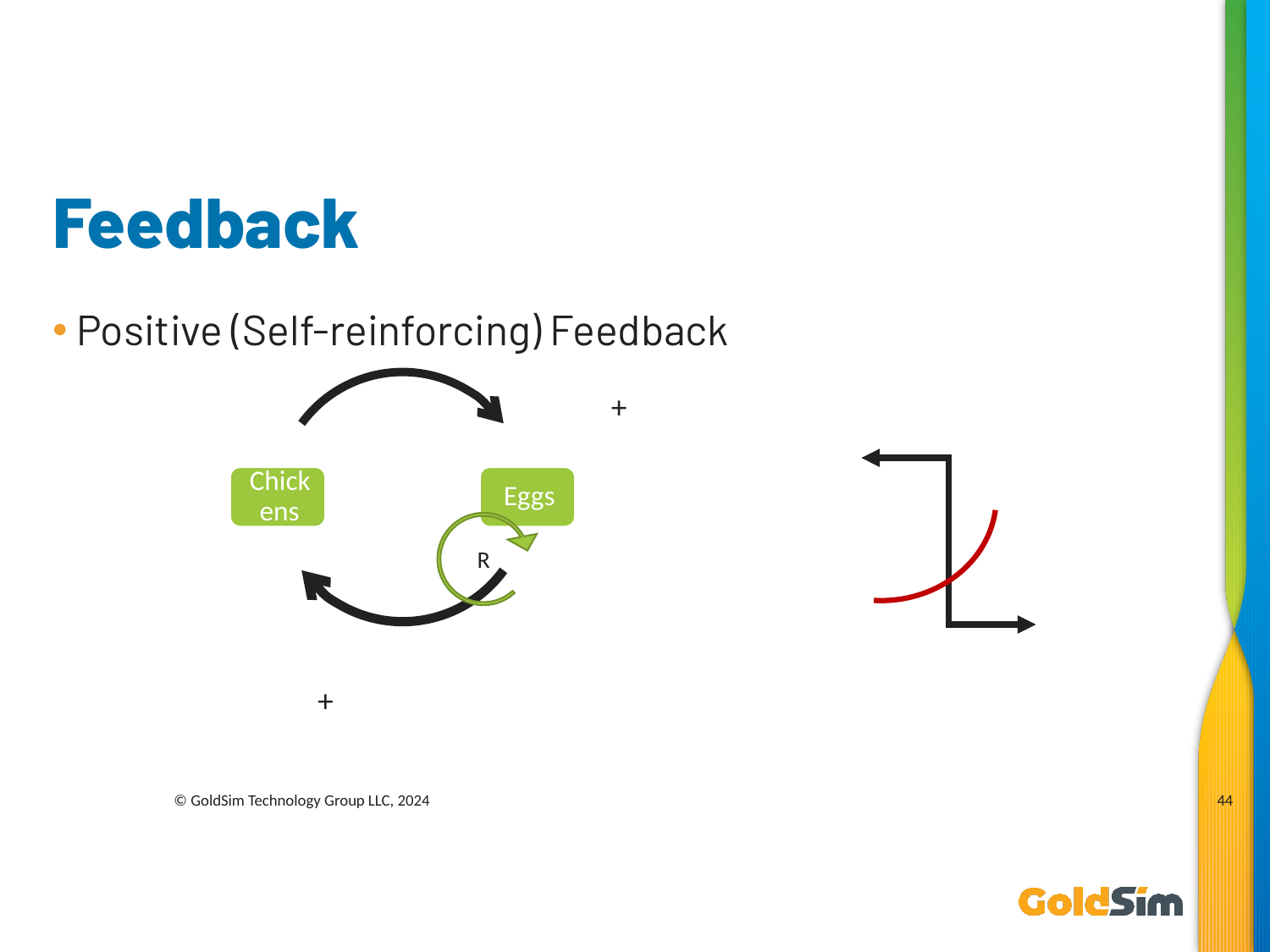

# Feedback
Positive (Self-reinforcing) Feedback
Chickens
Eggs
+
R
+

44
© GoldSim Technology Group LLC, 2024